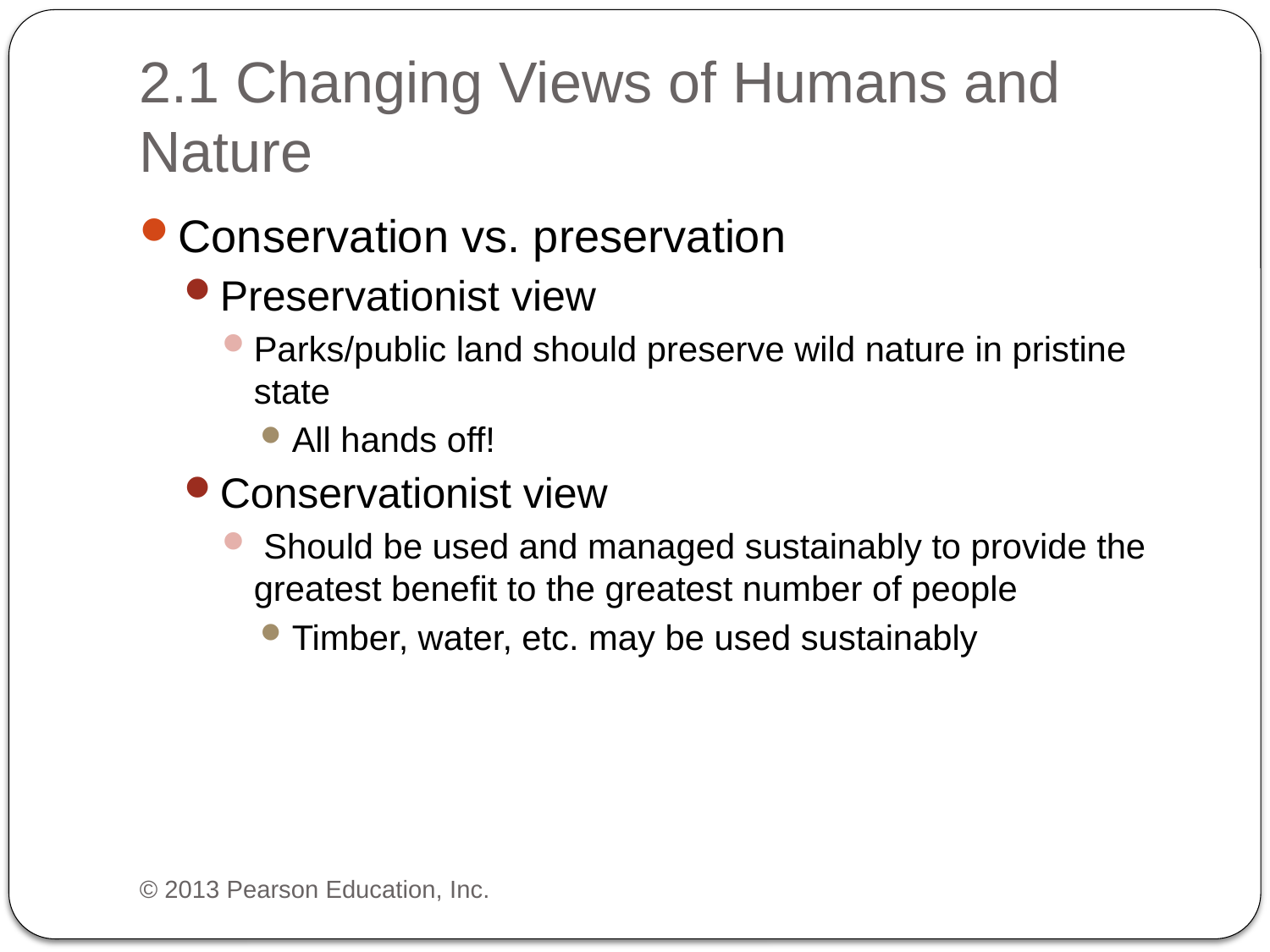

# 2.1 Changing Views of Humans and Nature
Conservation vs. preservation
Preservationist view
Parks/public land should preserve wild nature in pristine state
All hands off!
Conservationist view
 Should be used and managed sustainably to provide the greatest benefit to the greatest number of people
Timber, water, etc. may be used sustainably
© 2013 Pearson Education, Inc.